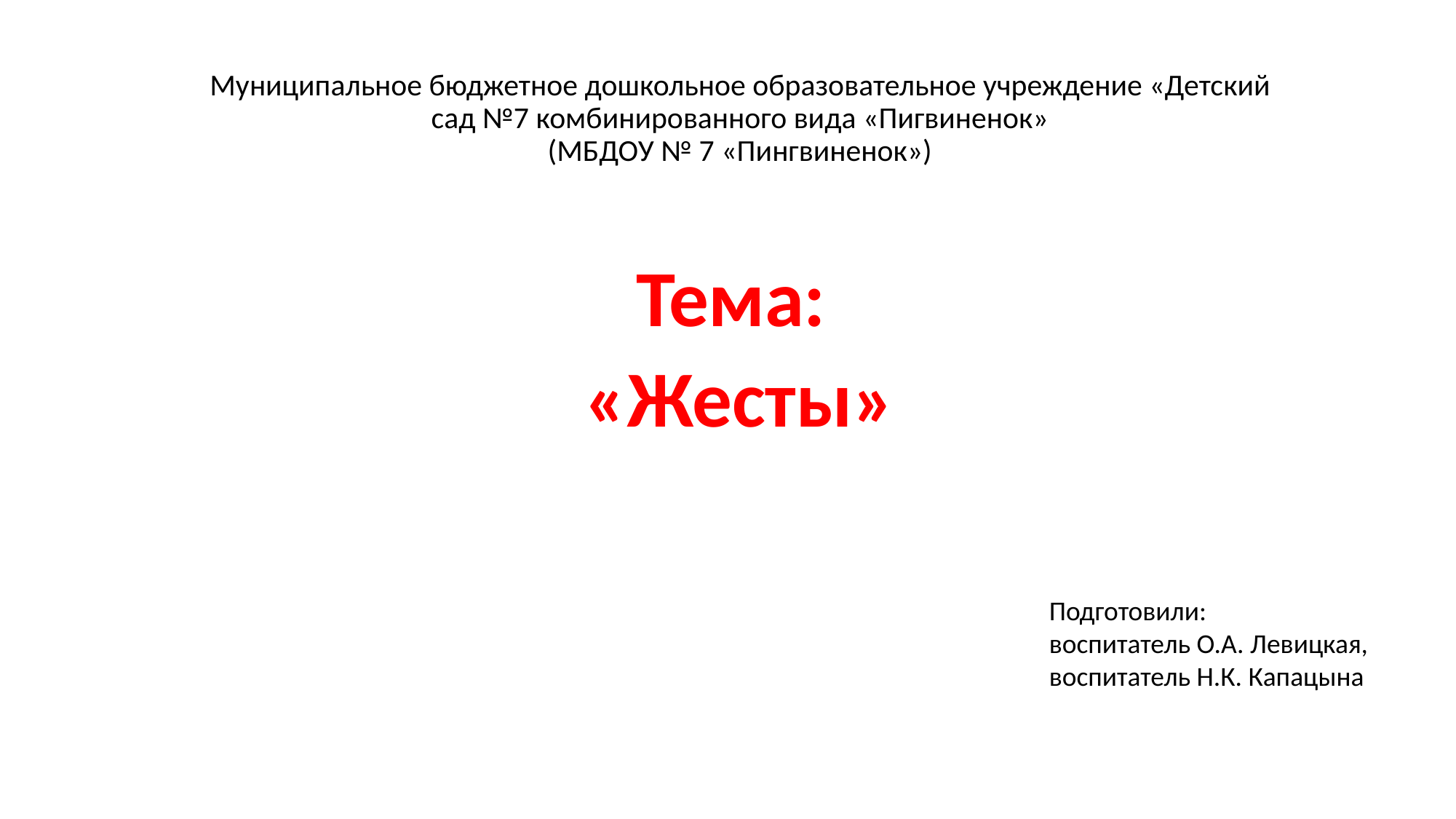

# Муниципальное бюджетное дошкольное образовательное учреждение «Детский сад №7 комбинированного вида «Пигвиненок» (МБДОУ № 7 «Пингвиненок»)
Тема:
«Жесты»
Подготовили:
воспитатель О.А. Левицкая,
воспитатель Н.К. Капацына